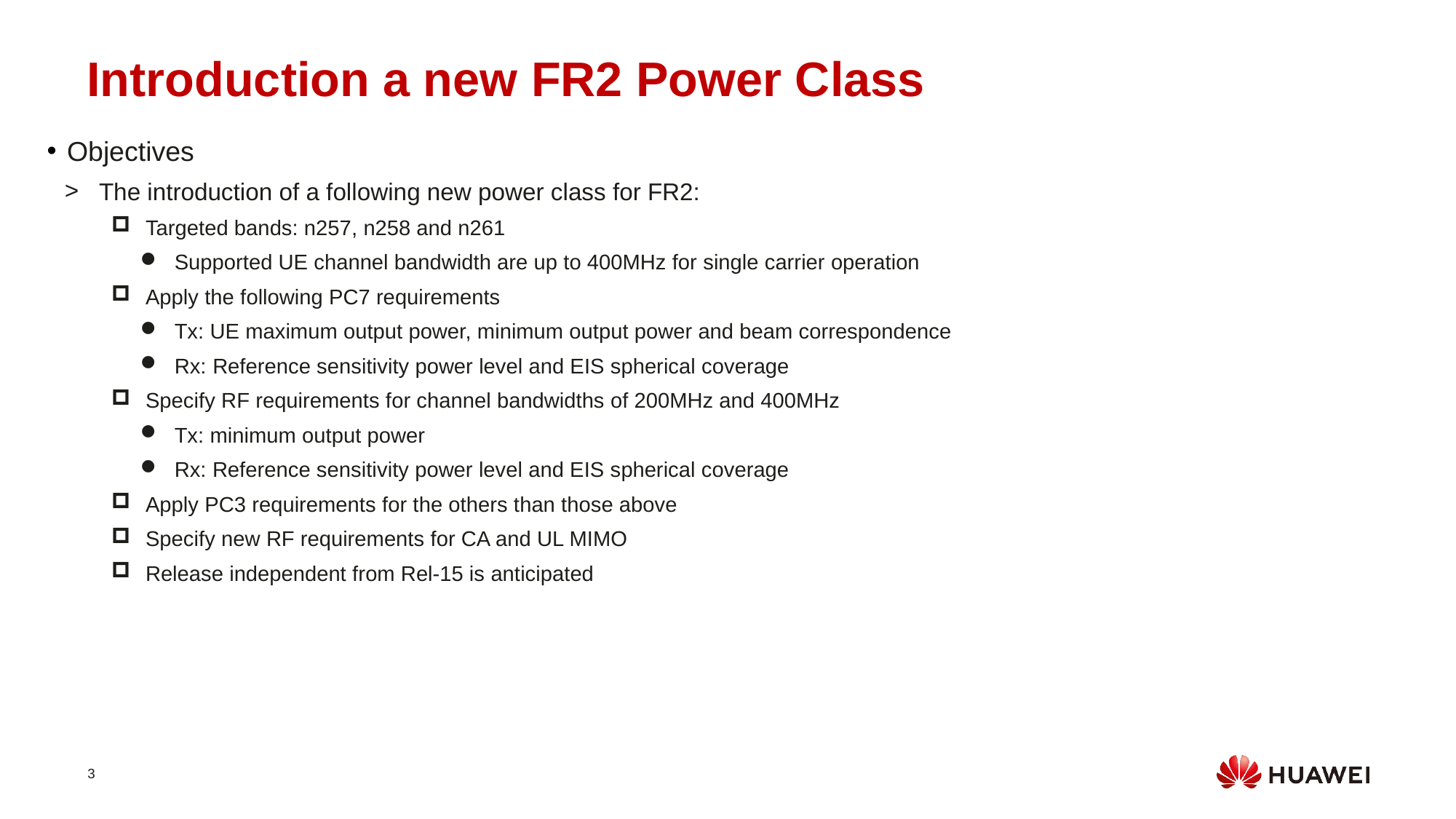

Introduction a new FR2 Power Class
Objectives
The introduction of a following new power class for FR2:
Targeted bands: n257, n258 and n261
Supported UE channel bandwidth are up to 400MHz for single carrier operation
	Apply the following PC7 requirements
Tx: UE maximum output power, minimum output power and beam correspondence
Rx: Reference sensitivity power level and EIS spherical coverage
Specify RF requirements for channel bandwidths of 200MHz and 400MHz
Tx: minimum output power
Rx: Reference sensitivity power level and EIS spherical coverage
Apply PC3 requirements for the others than those above
Specify new RF requirements for CA and UL MIMO
Release independent from Rel-15 is anticipated